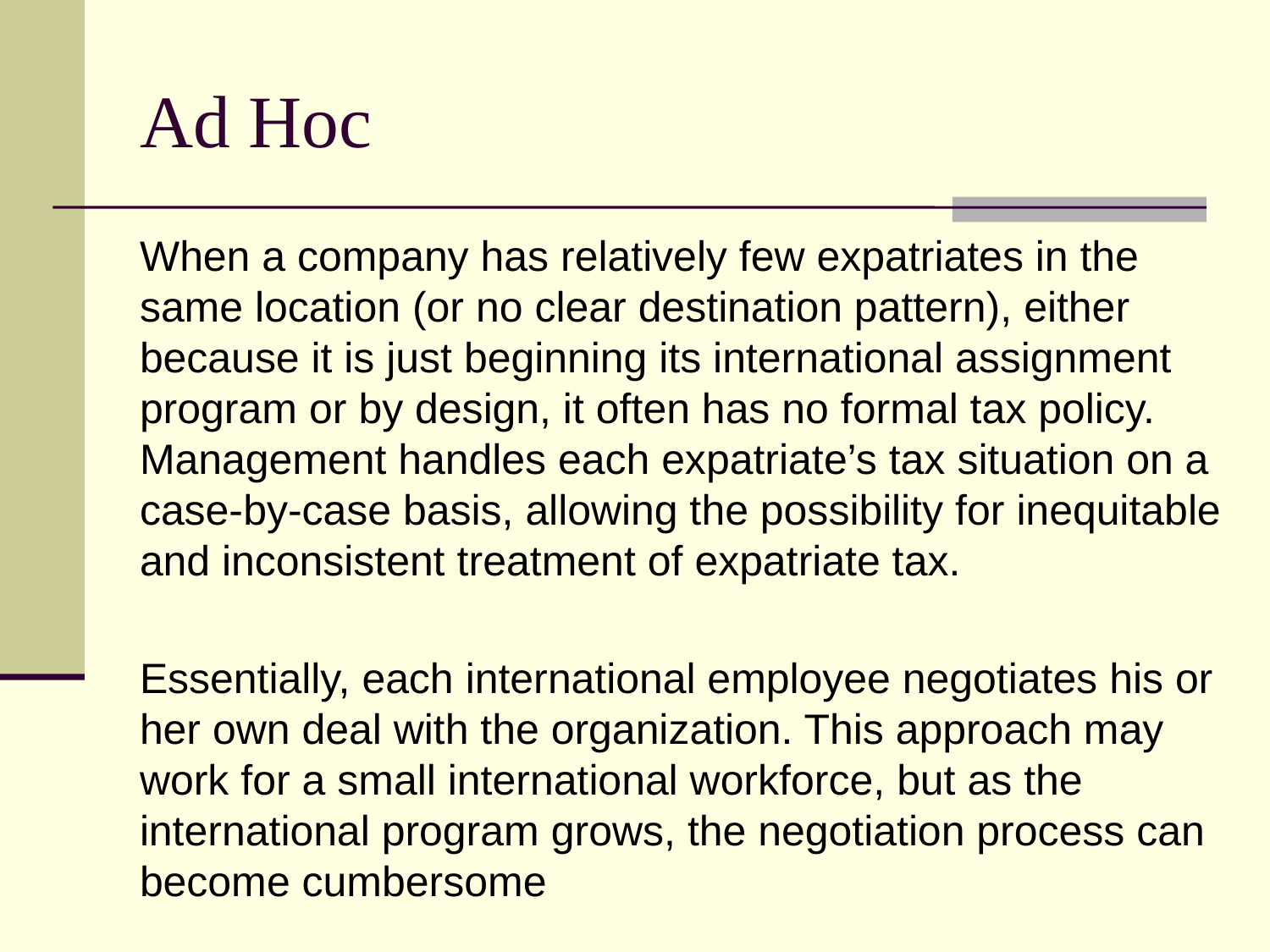

# Ad Hoc
When a company has relatively few expatriates in the same location (or no clear destination pattern), either because it is just beginning its international assignment program or by design, it often has no formal tax policy. Management handles each expatriate’s tax situation on a case-by-case basis, allowing the possibility for inequitable and inconsistent treatment of expatriate tax.

Essentially, each international employee negotiates his or her own deal with the organization. This approach may work for a small international workforce, but as the international program grows, the negotiation process can become cumbersome